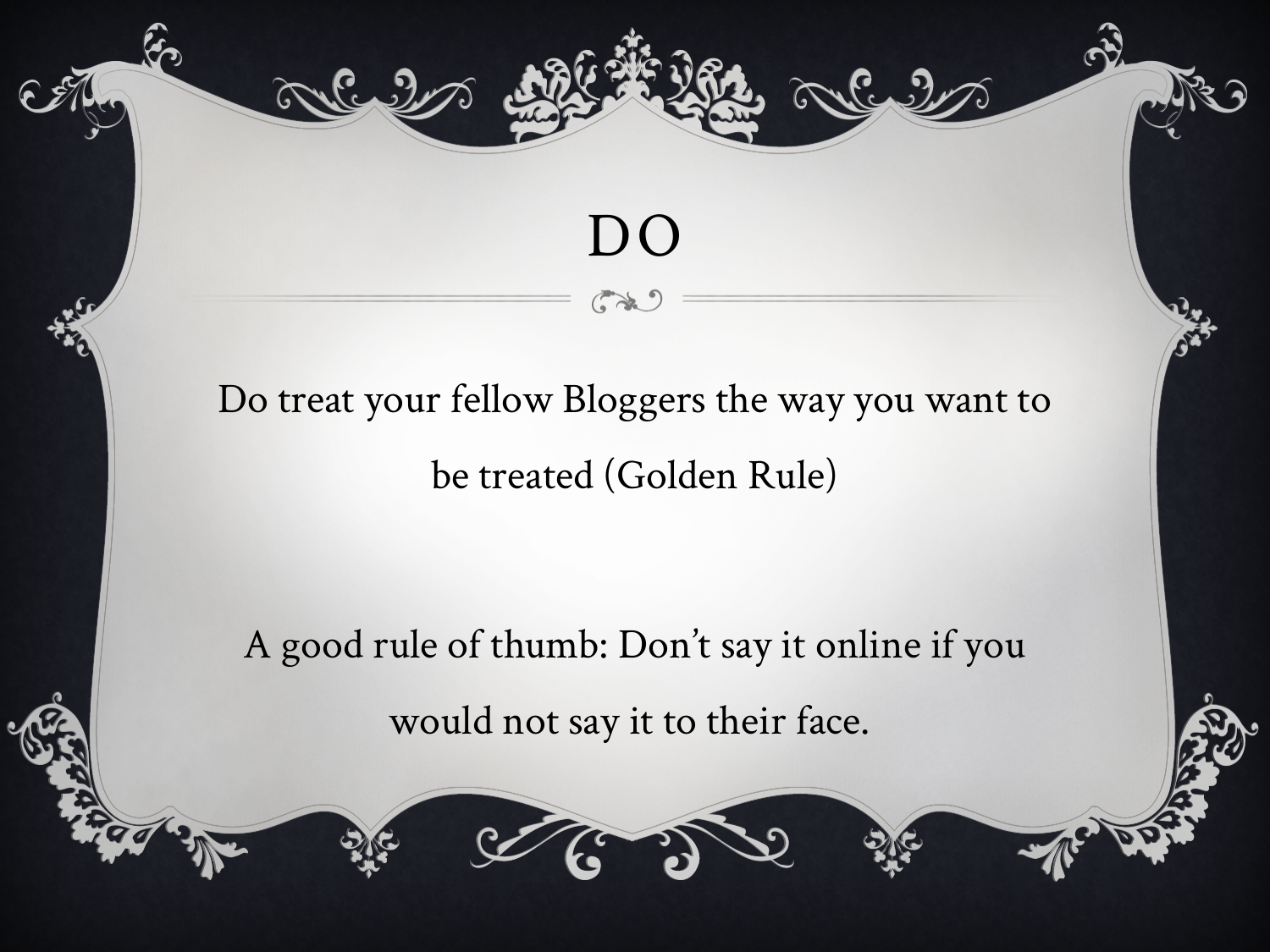

# Do
Do treat your fellow Bloggers the way you want to be treated (Golden Rule)

A good rule of thumb: Don’t say it online if you would not say it to their face.